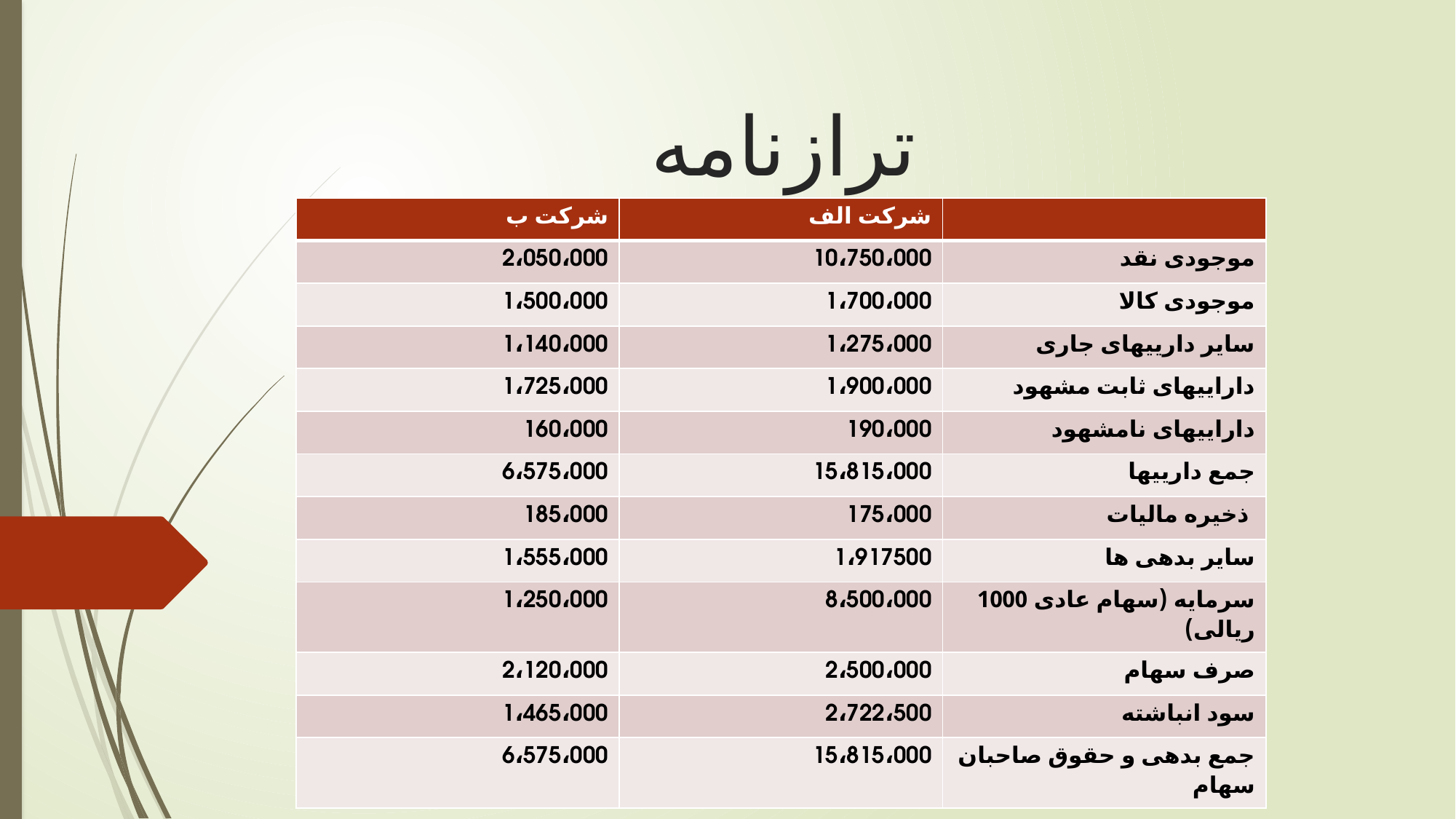

# ترازنامه
| شرکت ب | شرکت الف |  |
| --- | --- | --- |
| 2،050،000 | 10،750،000 | موجودی نقد |
| 1،500،000 | 1،700،000 | موجودی کالا |
| 1،140،000 | 1،275،000 | سایر دارییهای جاری |
| 1،725،000 | 1،900،000 | داراییهای ثابت مشهود |
| 160،000 | 190،000 | داراییهای نامشهود |
| 6،575،000 | 15،815،000 | جمع دارییها |
| 185،000 | 175،000 | ذخیره مالیات |
| 1،555،000 | 1،917500 | سایر بدهی ها |
| 1،250،000 | 8،500،000 | سرمایه (سهام عادی 1000 ریالی) |
| 2،120،000 | 2،500،000 | صرف سهام |
| 1،465،000 | 2،722،500 | سود انباشته |
| 6،575،000 | 15،815،000 | جمع بدهی و حقوق صاحبان سهام |